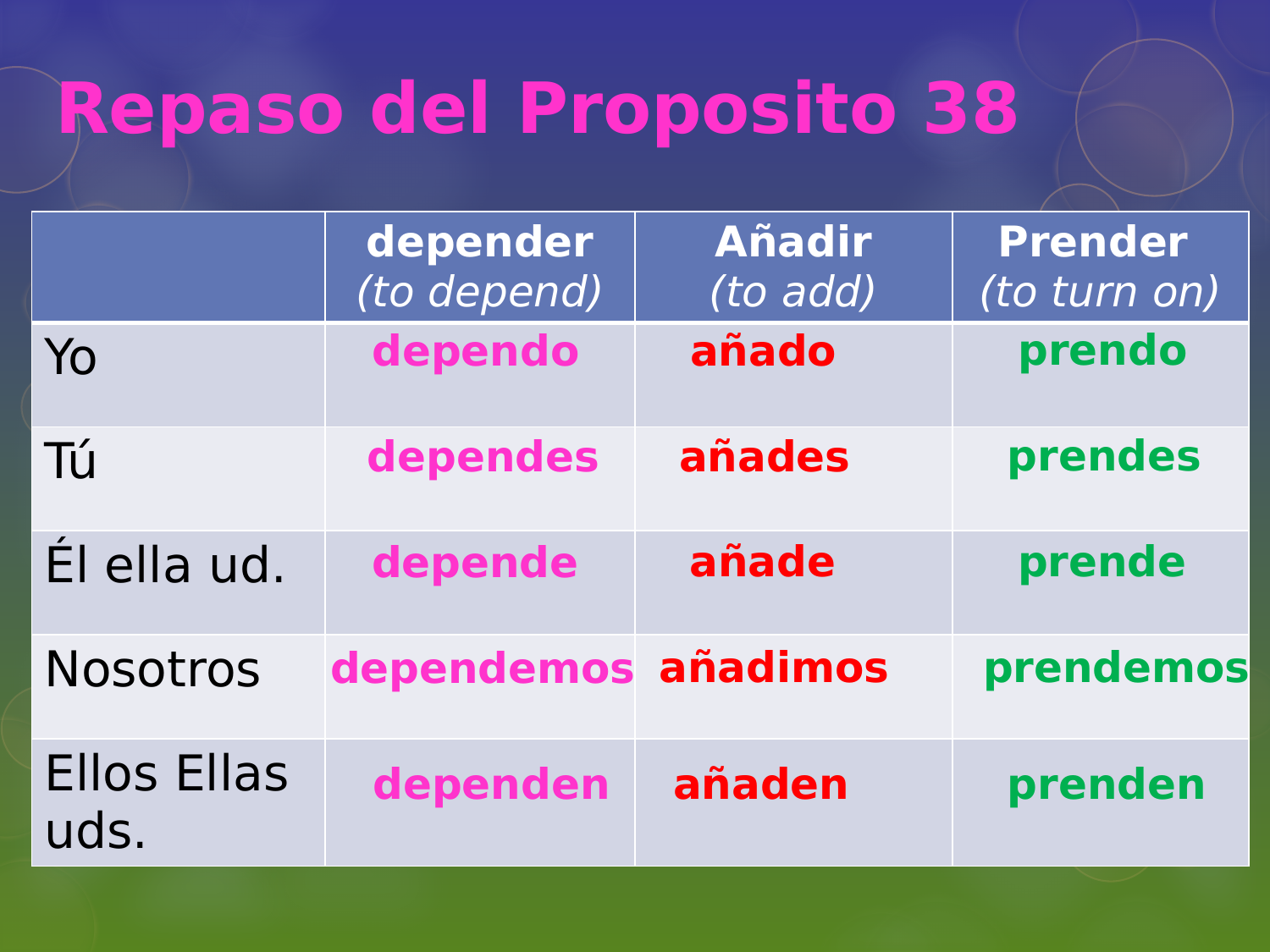

# Repaso del Proposito 38
|  | depender (to depend) | Añadir (to add) | Prender (to turn on) |
| --- | --- | --- | --- |
| Yo |  |  |  |
| Tú |  |  |  |
| Él ella ud. |  |  |  |
| Nosotros |  |  |  |
| Ellos Ellas uds. |  |  |  |
prendo
dependo
añado
prendes
dependes
añades
añade
prende
depende
añadimos
prendemos
dependemos
dependen
añaden
prenden